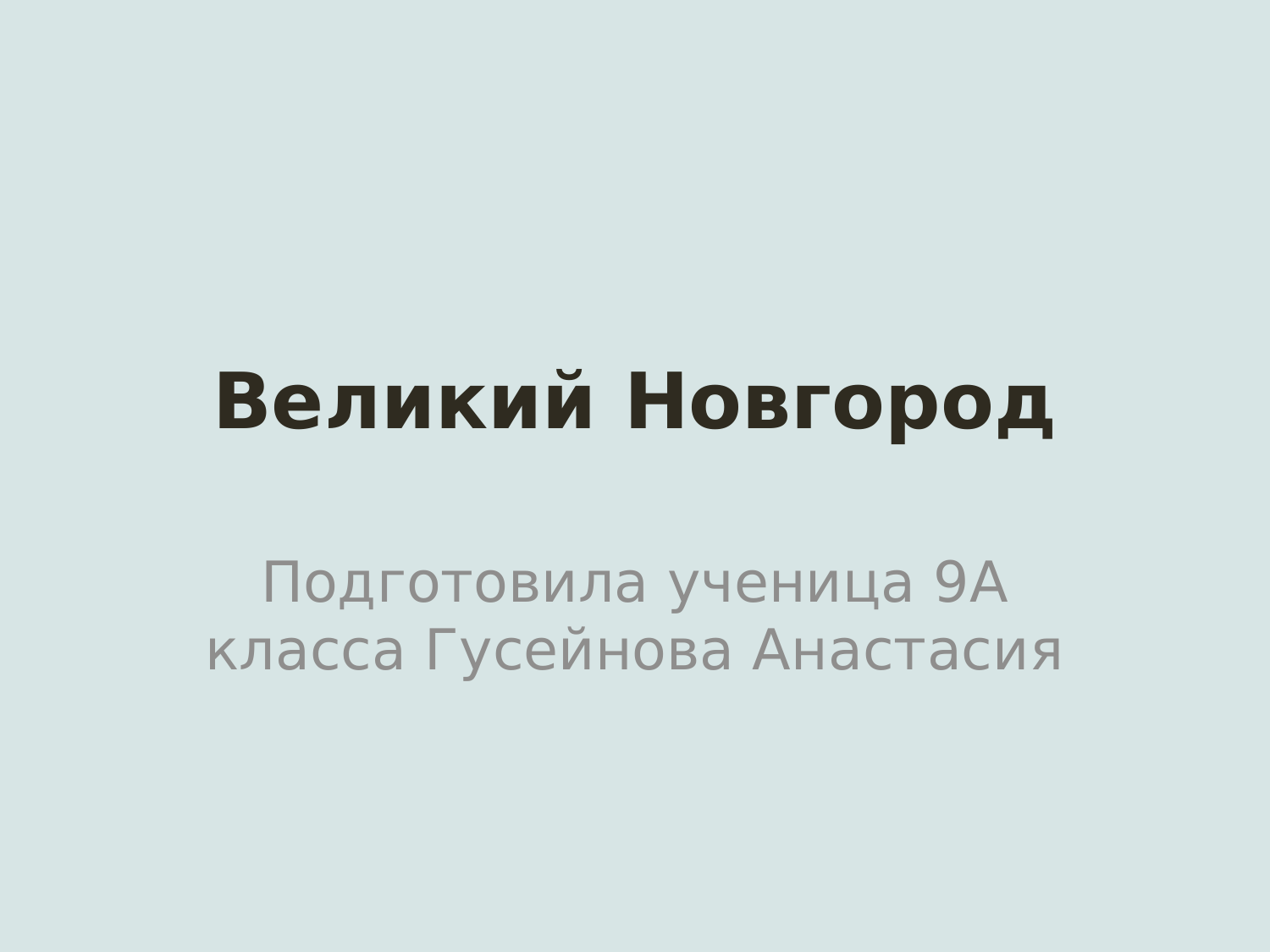

# Великий Новгород
Подготовила ученица 9А класса Гусейнова Анастасия